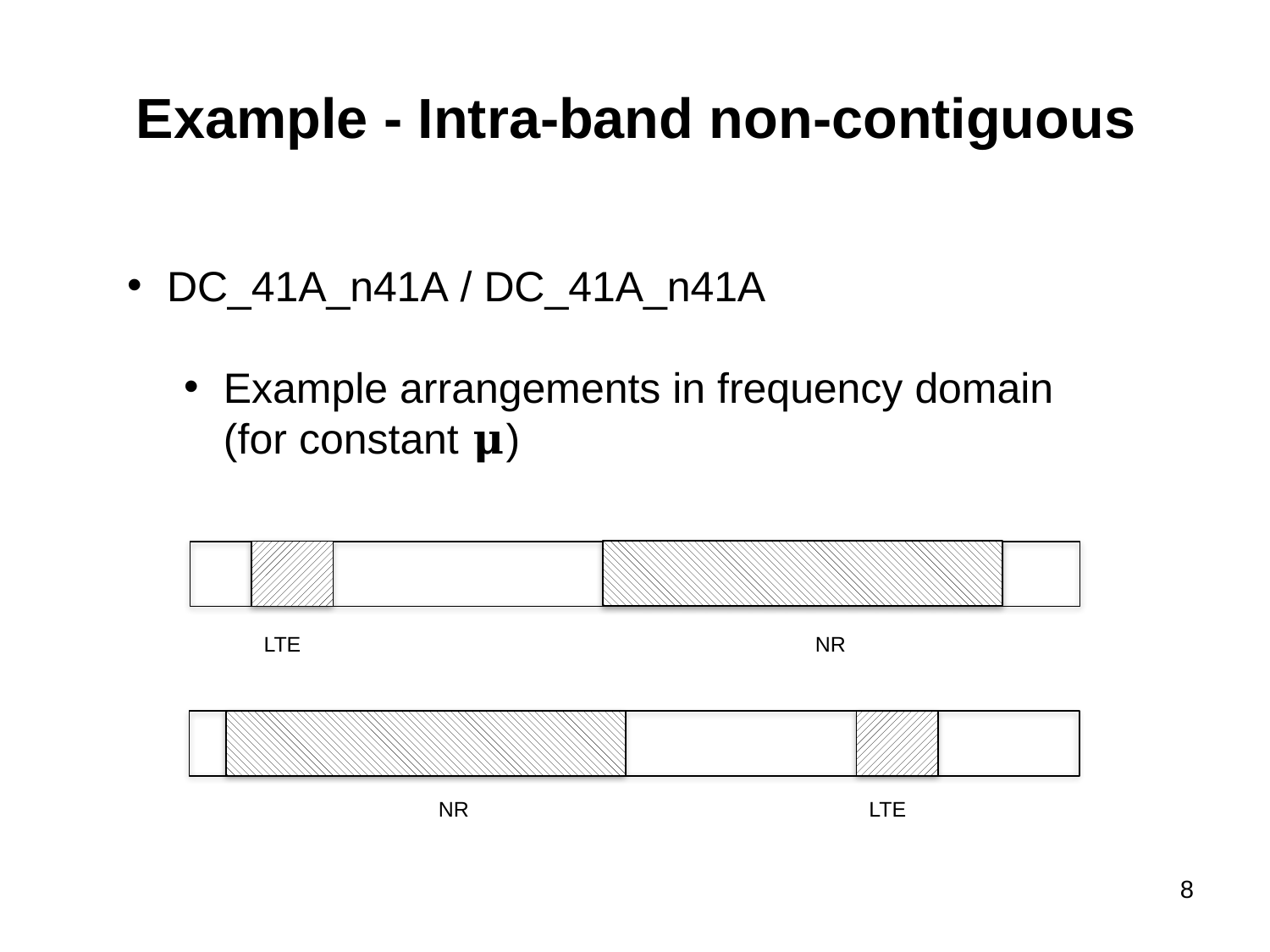

Example - Intra-band non-contiguous
DC_41A_n41A / DC_41A_n41A

Example arrangements in frequency domain
(for constant 𝛍)

LTE
NR

LTE
NR
8